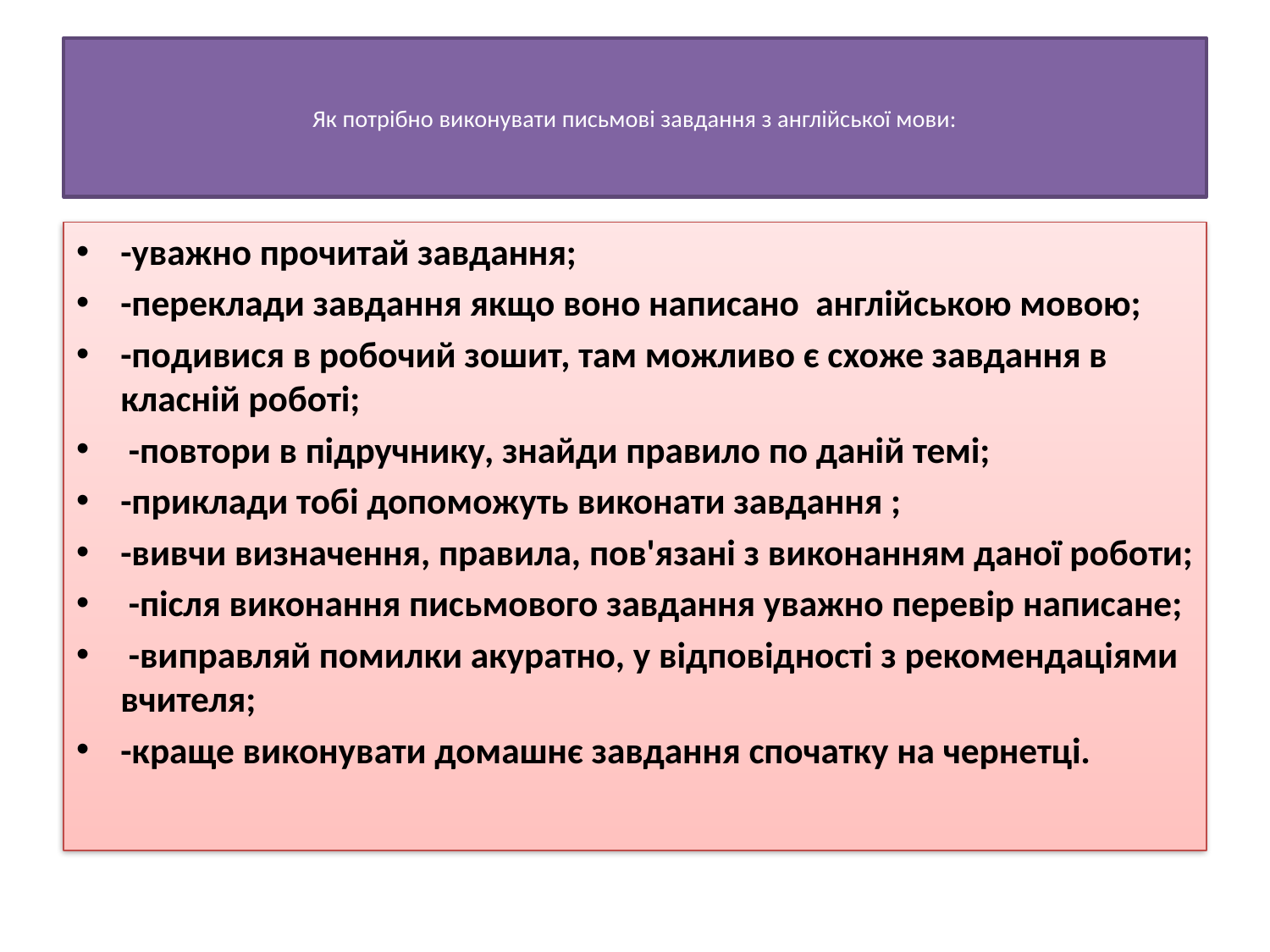

# Як потрібно виконувати письмові завдання з англійської мови:
-уважно прочитай завдання;
-переклади завдання якщо воно написано  англійською мовою;
-подивися в робочий зошит, там можливо є схоже завдання в класній роботі;
 -повтори в підручнику, знайди правило по даній темі;
-приклади тобі допоможуть виконати завдання ;
-вивчи визначення, правила, пов'язані з виконанням даної роботи;
 -після виконання письмового завдання уважно перевір написане;
 -виправляй помилки акуратно, у відповідності з рекомендаціями вчителя;
-краще виконувати домашнє завдання спочатку на чернетці.